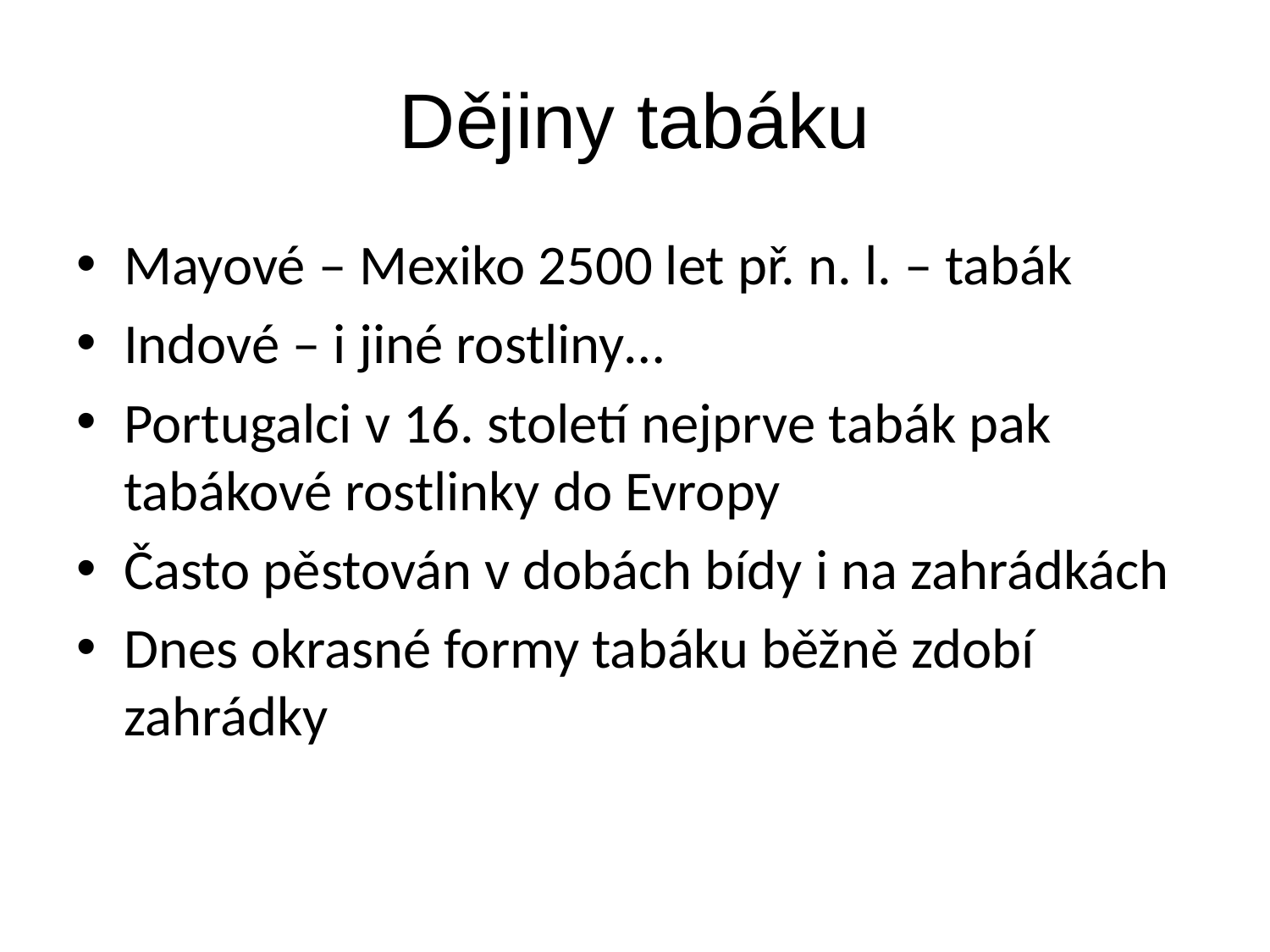

# Dějiny tabáku
Mayové – Mexiko 2500 let př. n. l. – tabák
Indové – i jiné rostliny…
Portugalci v 16. století nejprve tabák pak tabákové rostlinky do Evropy
Často pěstován v dobách bídy i na zahrádkách
Dnes okrasné formy tabáku běžně zdobí zahrádky